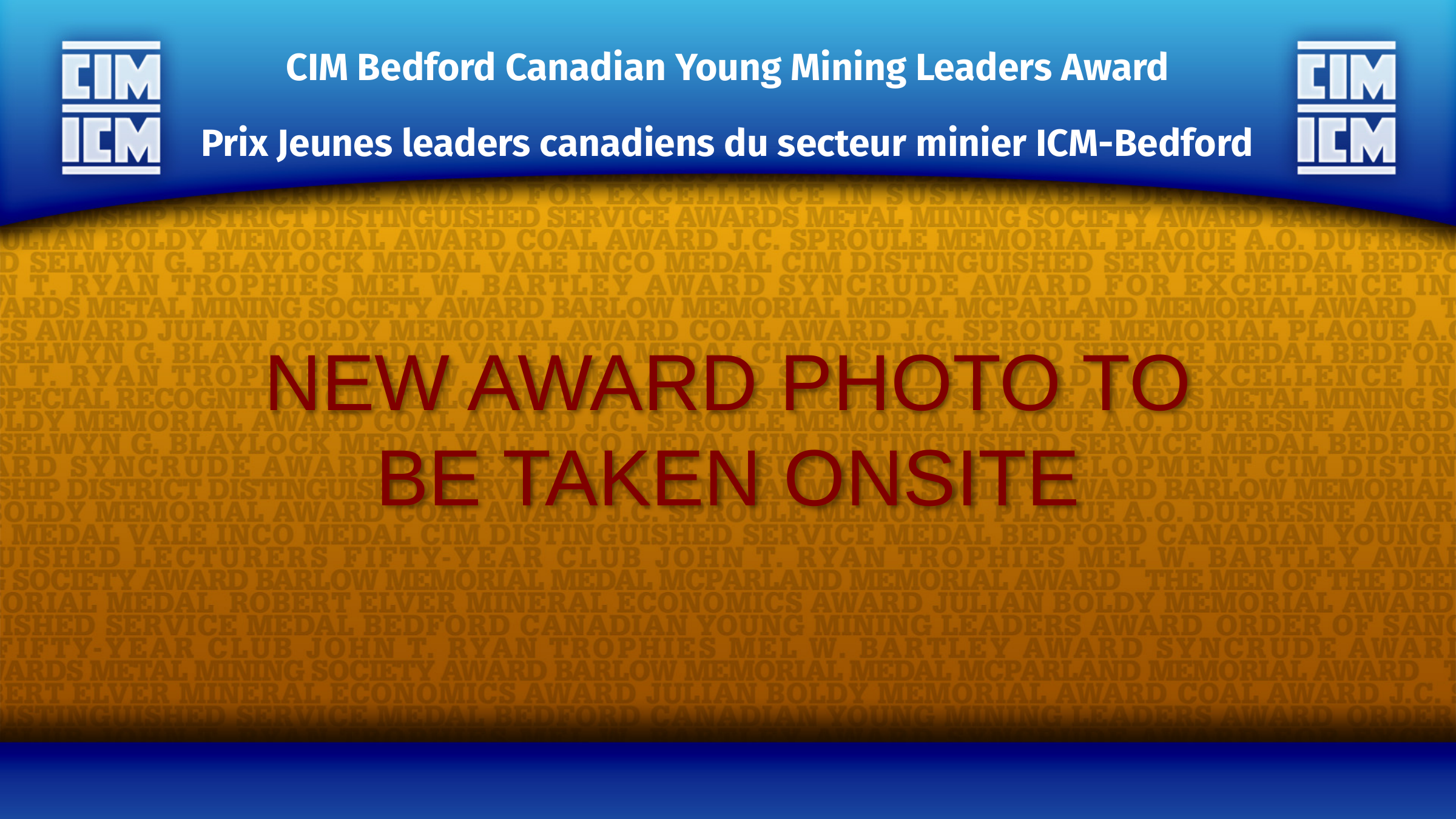

CIM Bedford Canadian Young Mining Leaders Award
Prix Jeunes leaders canadiens du secteur minier ICM-Bedford
NEW AWARD PHOTO TO BE TAKEN ONSITE